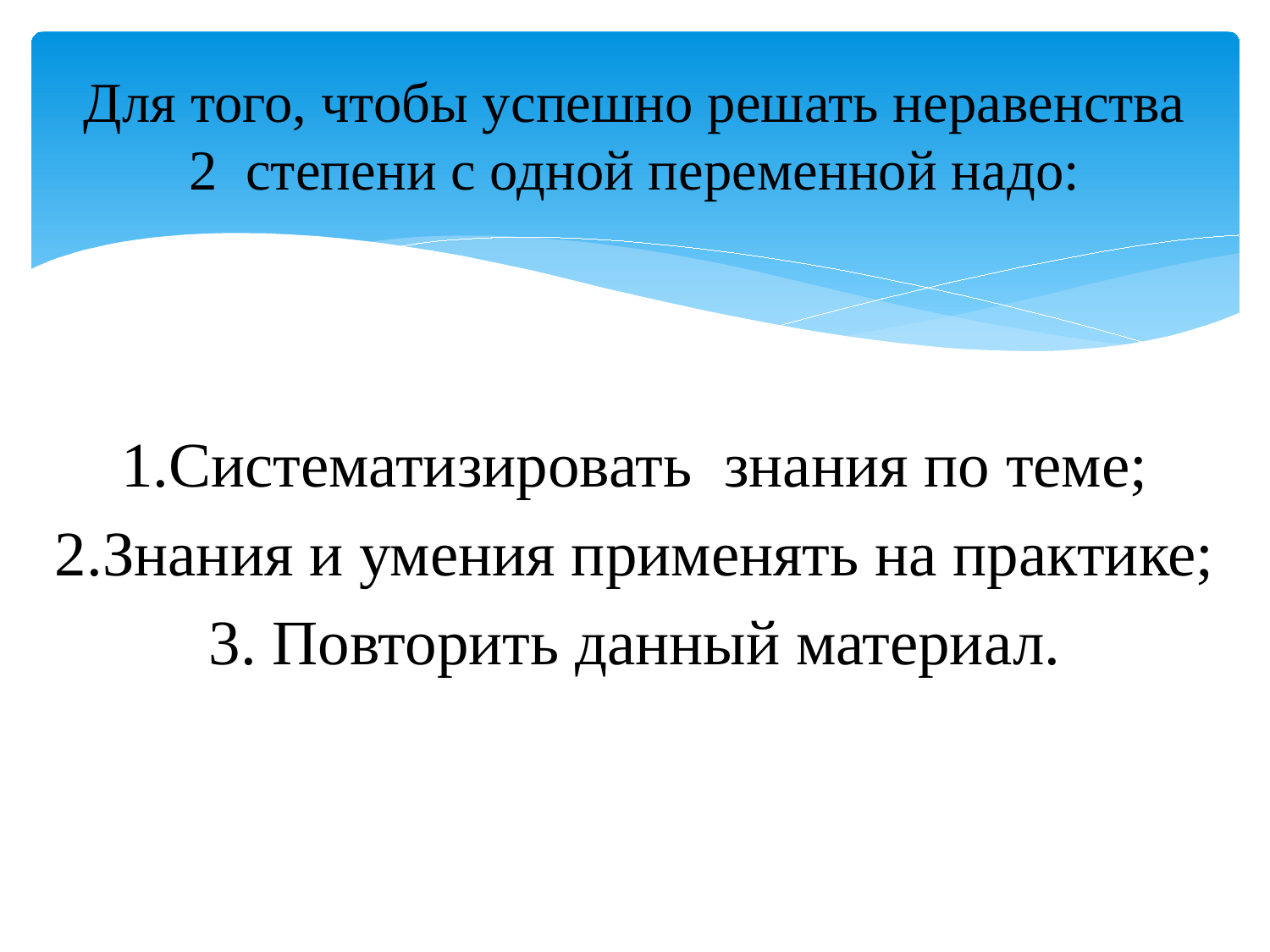

# Для того, чтобы успешно решать неравенства 2  степени с одной переменной надо:

1.Систематизировать  знания по теме;
2.Знания и умения применять на практике;
3. Повторить данный материал.